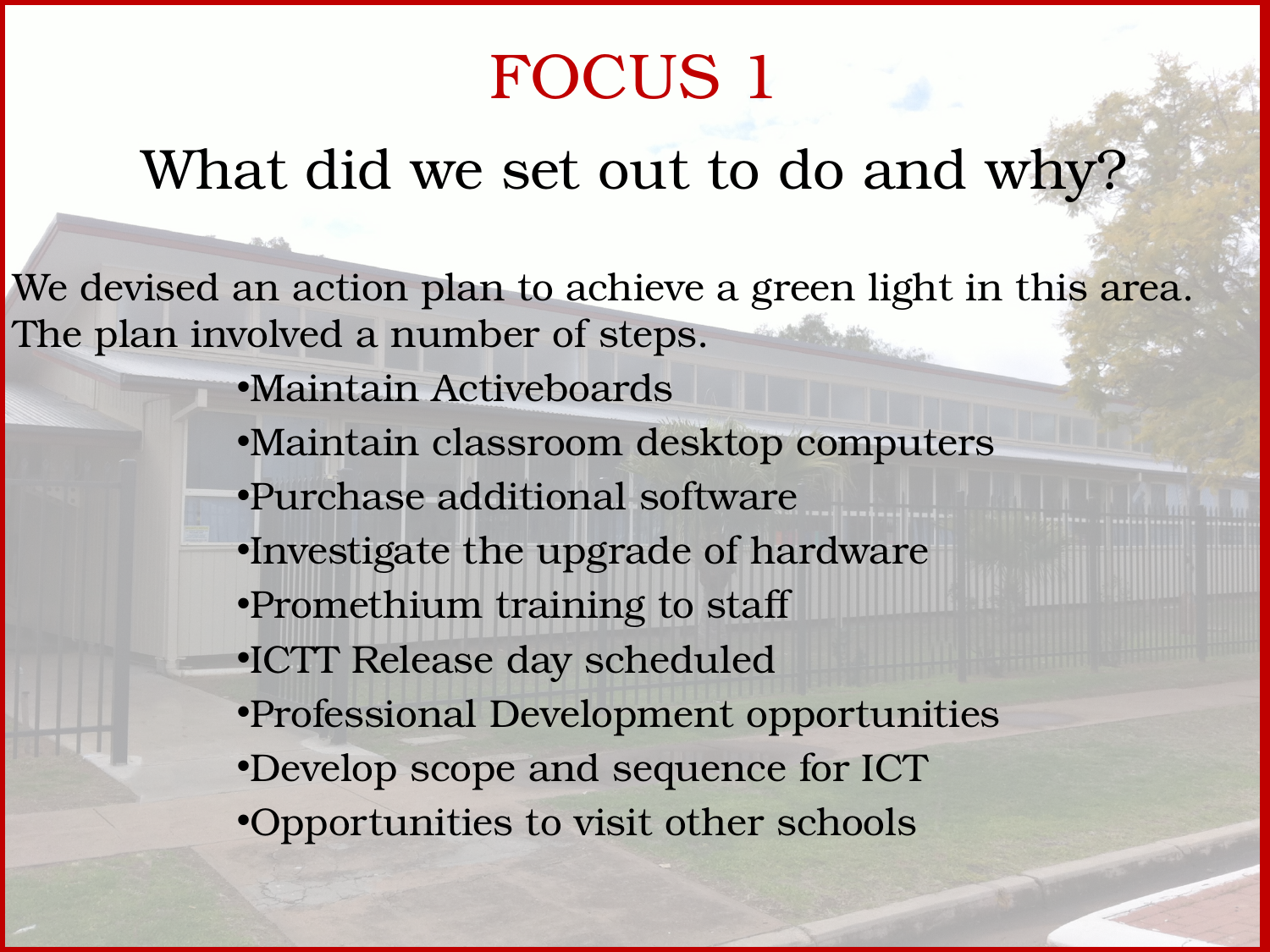

# FOCUS 1
What did we set out to do and why?

We devised an action plan to achieve a green light in this area. The plan involved a number of steps.
Maintain Activeboards
Maintain classroom desktop computers
Purchase additional software
Investigate the upgrade of hardware
Promethium training to staff
ICTT Release day scheduled
Professional Development opportunities
Develop scope and sequence for ICT
Opportunities to visit other schools